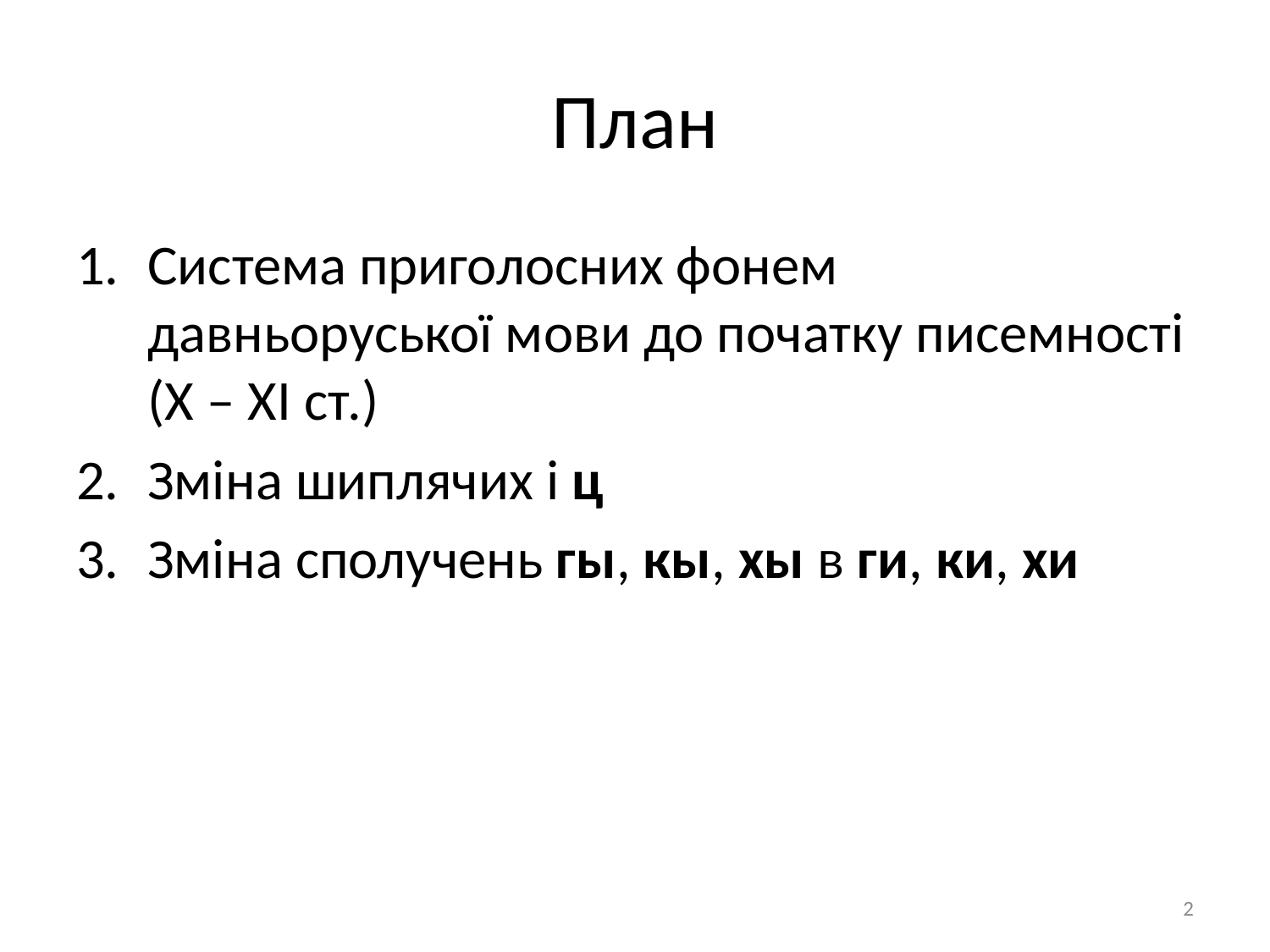

# План
Система приголосних фонем давньоруської мови до початку писемності (X – XI ст.)
Зміна шиплячих і ц
Зміна сполучень гы, кы, хы в ги, ки, хи

2